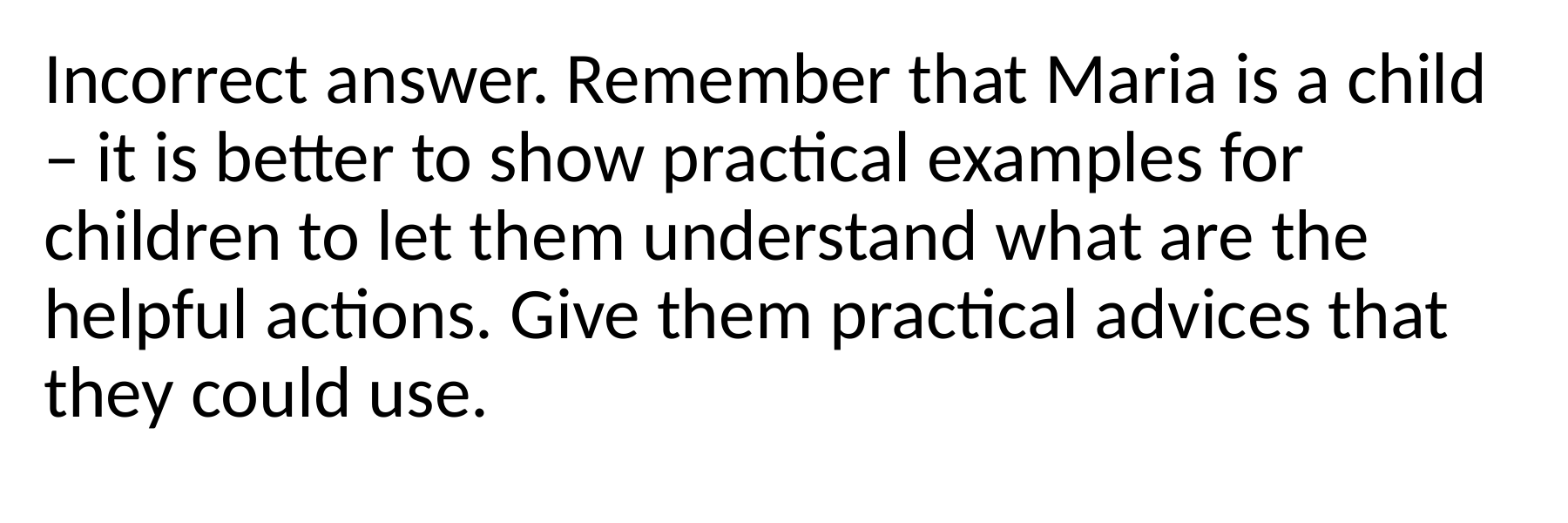

Incorrect answer. Remember that Maria is a child – it is better to show practical examples for children to let them understand what are the helpful actions. Give them practical advices that they could use.